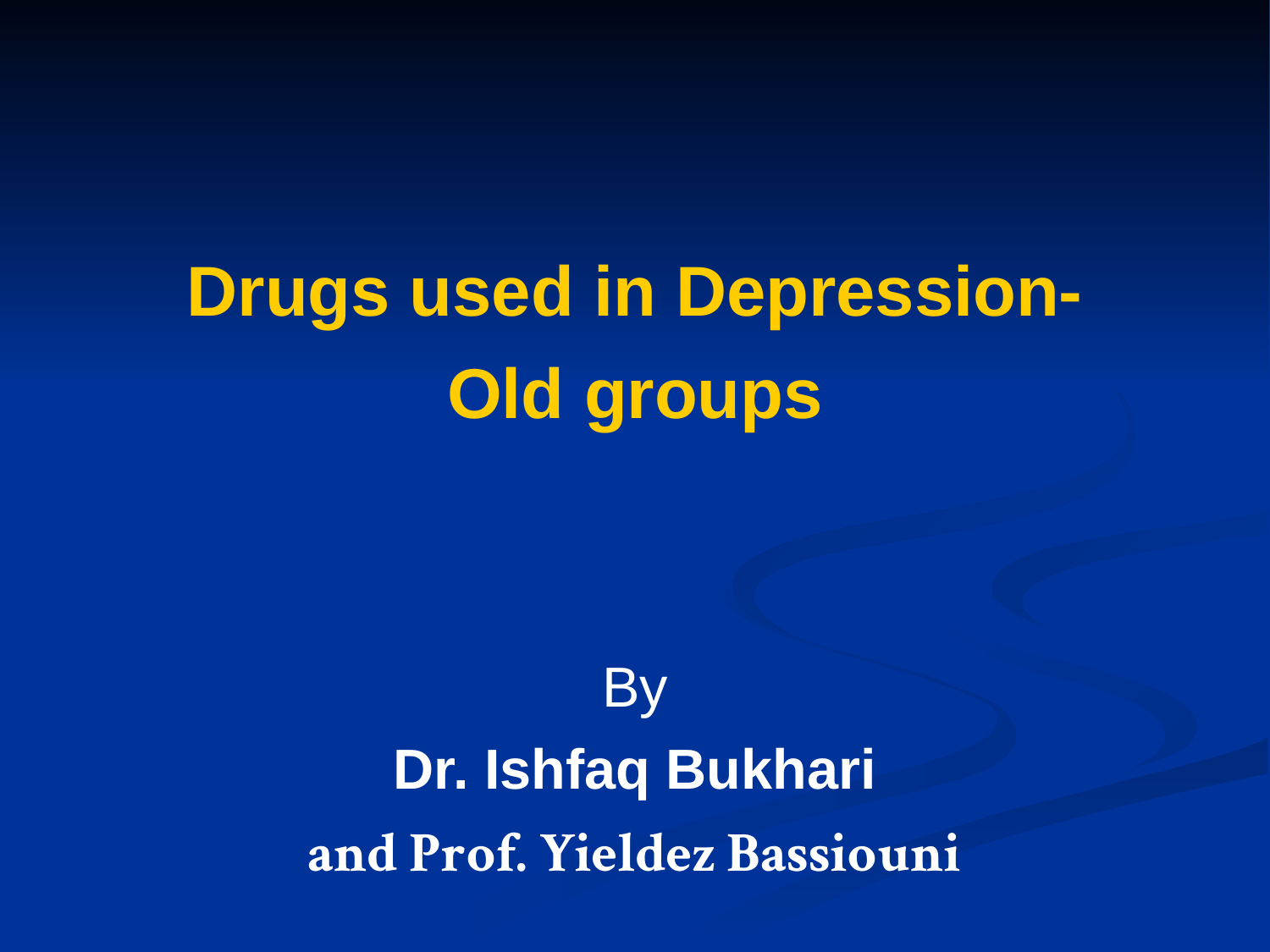

Drugs used in Depression-
Old groups

By
Dr. Ishfaq Bukhari
and Prof. Yieldez Bassiouni